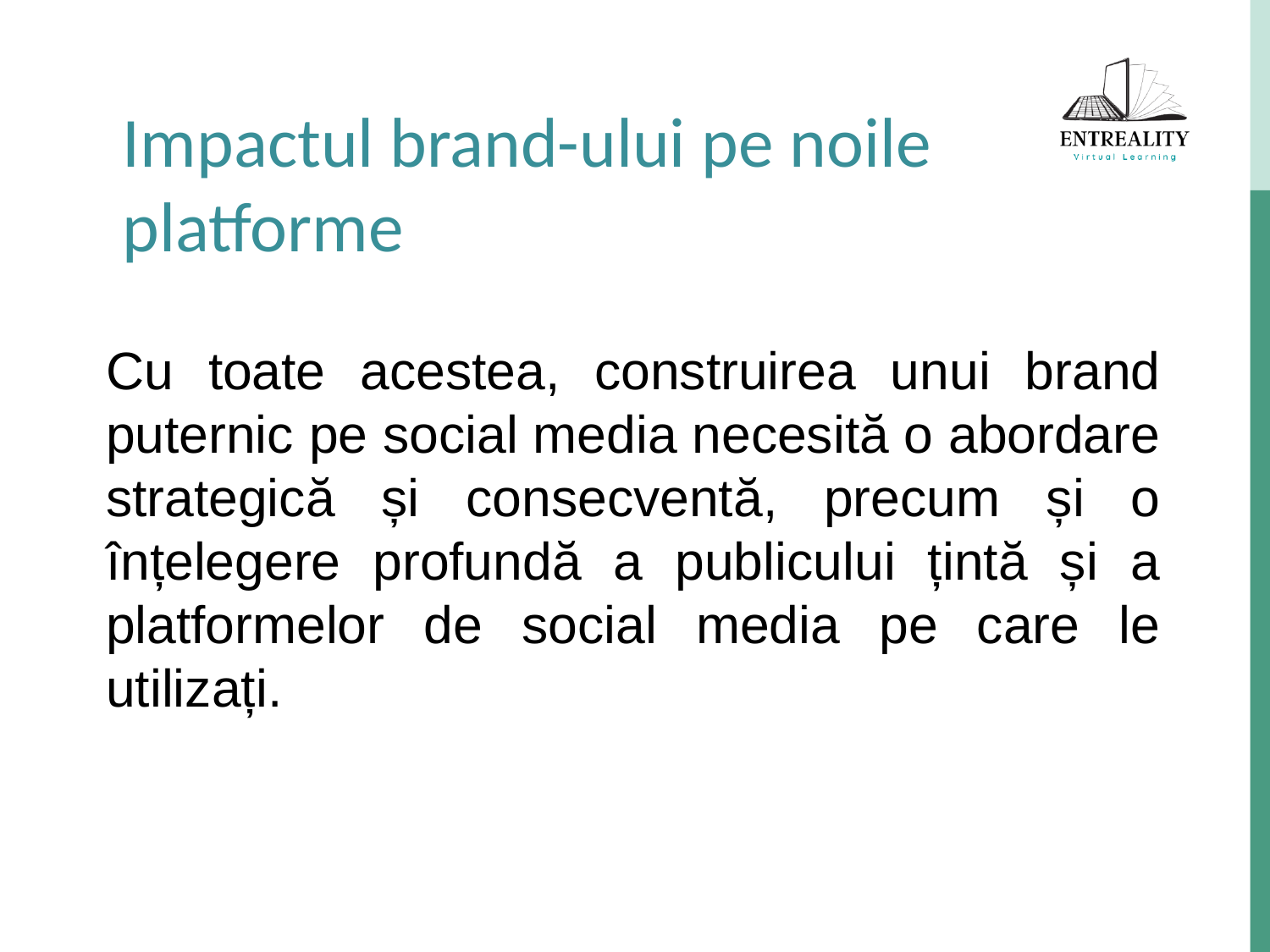

Impactul brand-ului pe noile platforme
Cu toate acestea, construirea unui brand puternic pe social media necesită o abordare strategică și consecventă, precum și o înțelegere profundă a publicului țintă și a platformelor de social media pe care le utilizați.